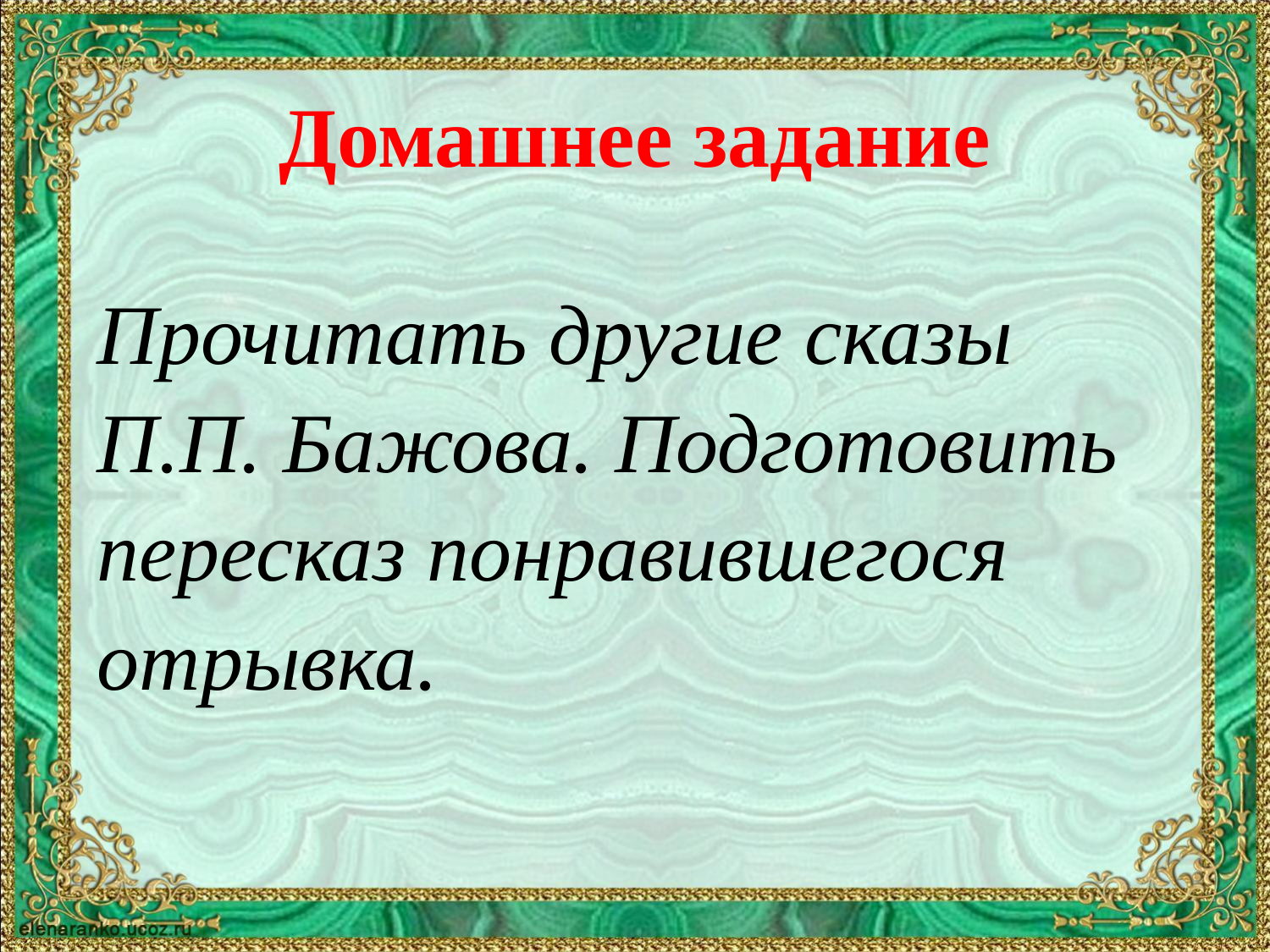

Домашнее задание
Прочитать другие сказы П.П. Бажова. Подготовить пересказ понравившегося отрывка.